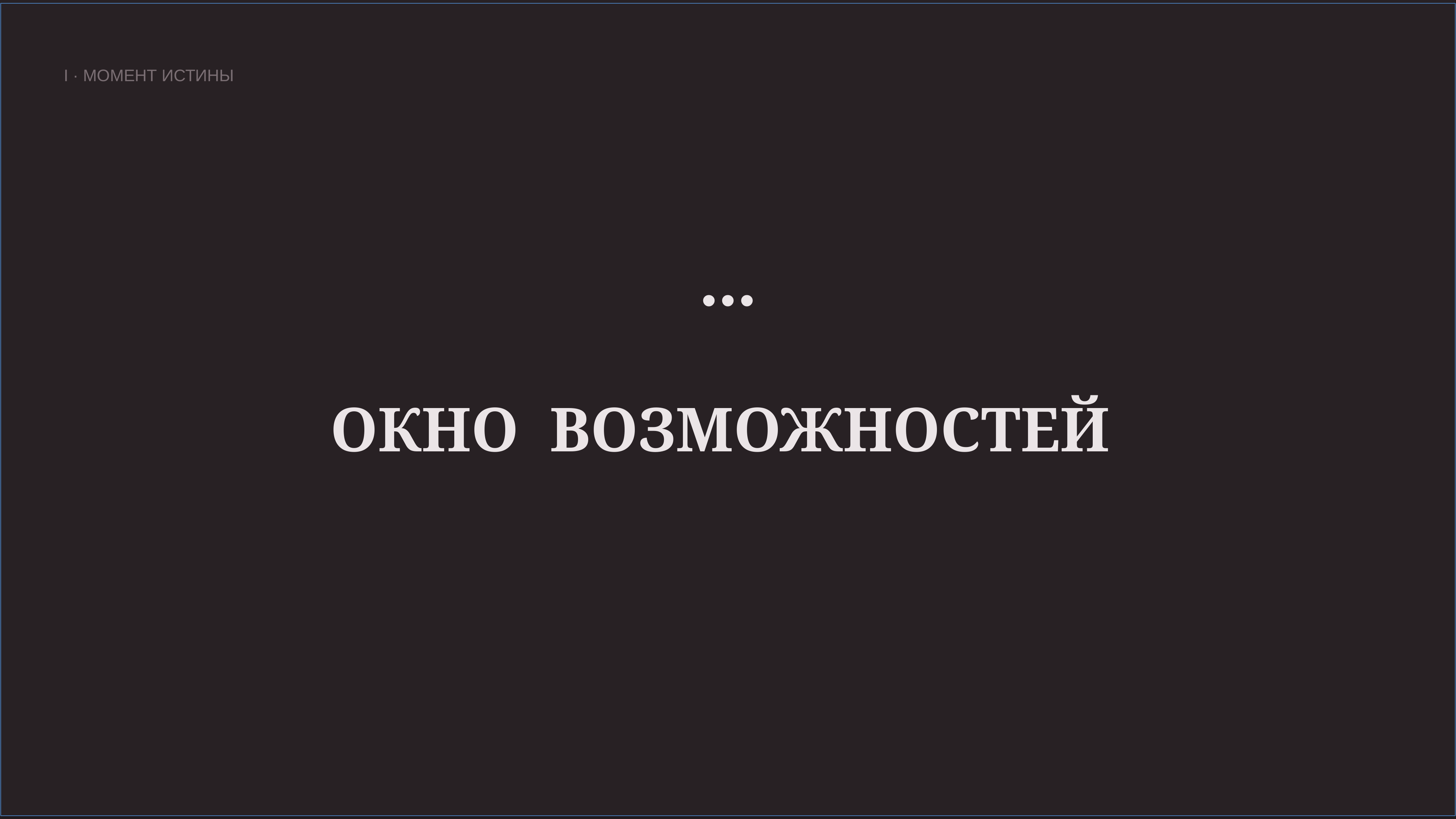

I · МОМЕНТ ИСТИНЫ
…
ОКНО  ВОЗМОЖНОСТЕЙ